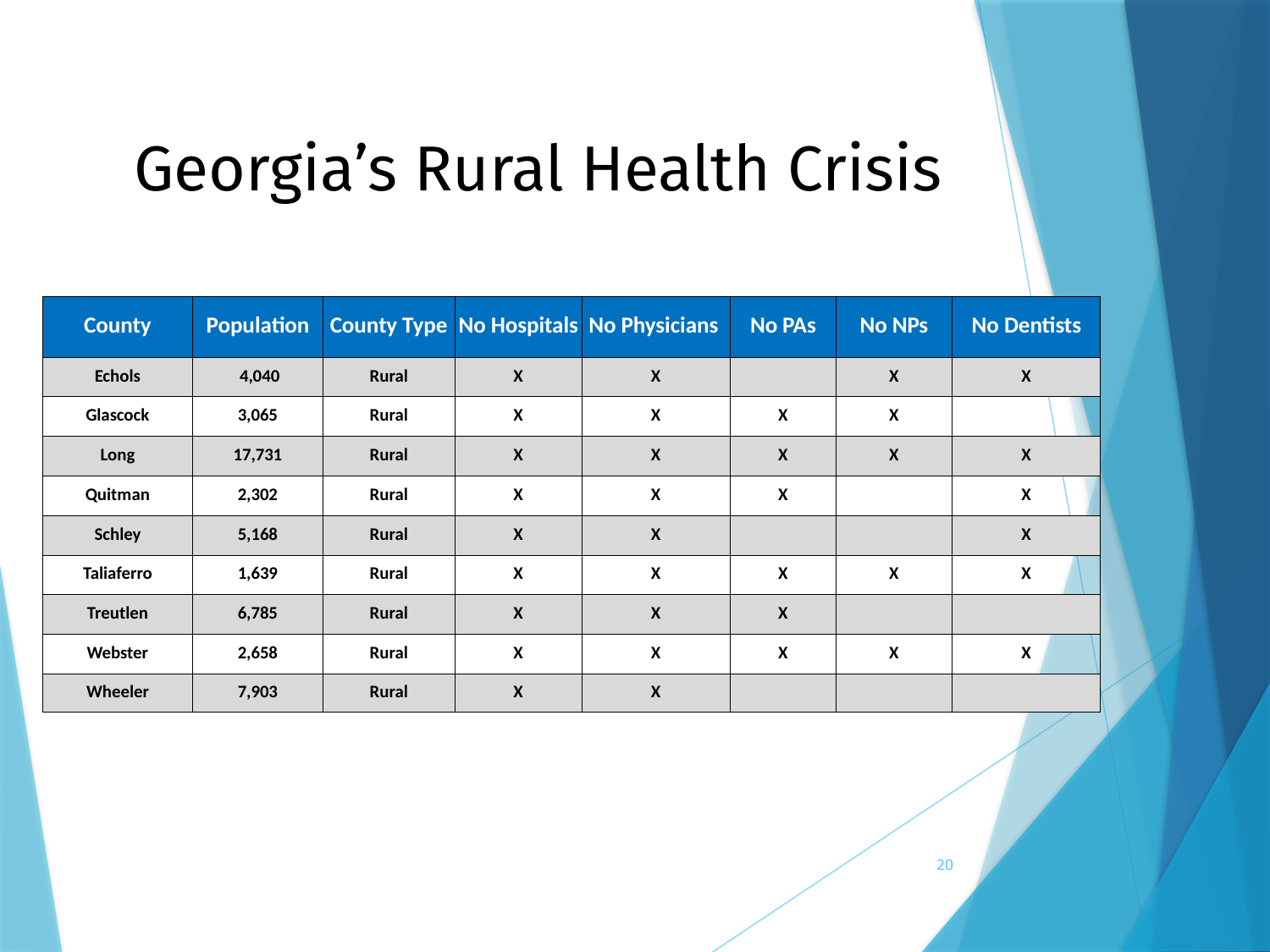

Georgia’s Rural Health Crisis
| County | Population | County Type | No Hospitals | No Physicians | No PAs | No NPs | No Dentists |
| --- | --- | --- | --- | --- | --- | --- | --- |
| Echols | 4,040 | Rural | X | X |  | X | X |
| Glascock | 3,065 | Rural | X | X | X | X |  |
| Long | 17,731 | Rural | X | X | X | X | X |
| Quitman | 2,302 | Rural | X | X | X |  | X |
| Schley | 5,168 | Rural | X | X |  |  | X |
| Taliaferro | 1,639 | Rural | X | X | X | X | X |
| Treutlen | 6,785 | Rural | X | X | X |  |  |
| Webster | 2,658 | Rural | X | X | X | X | X |
| Wheeler | 7,903 | Rural | X | X |  |  |  |
20